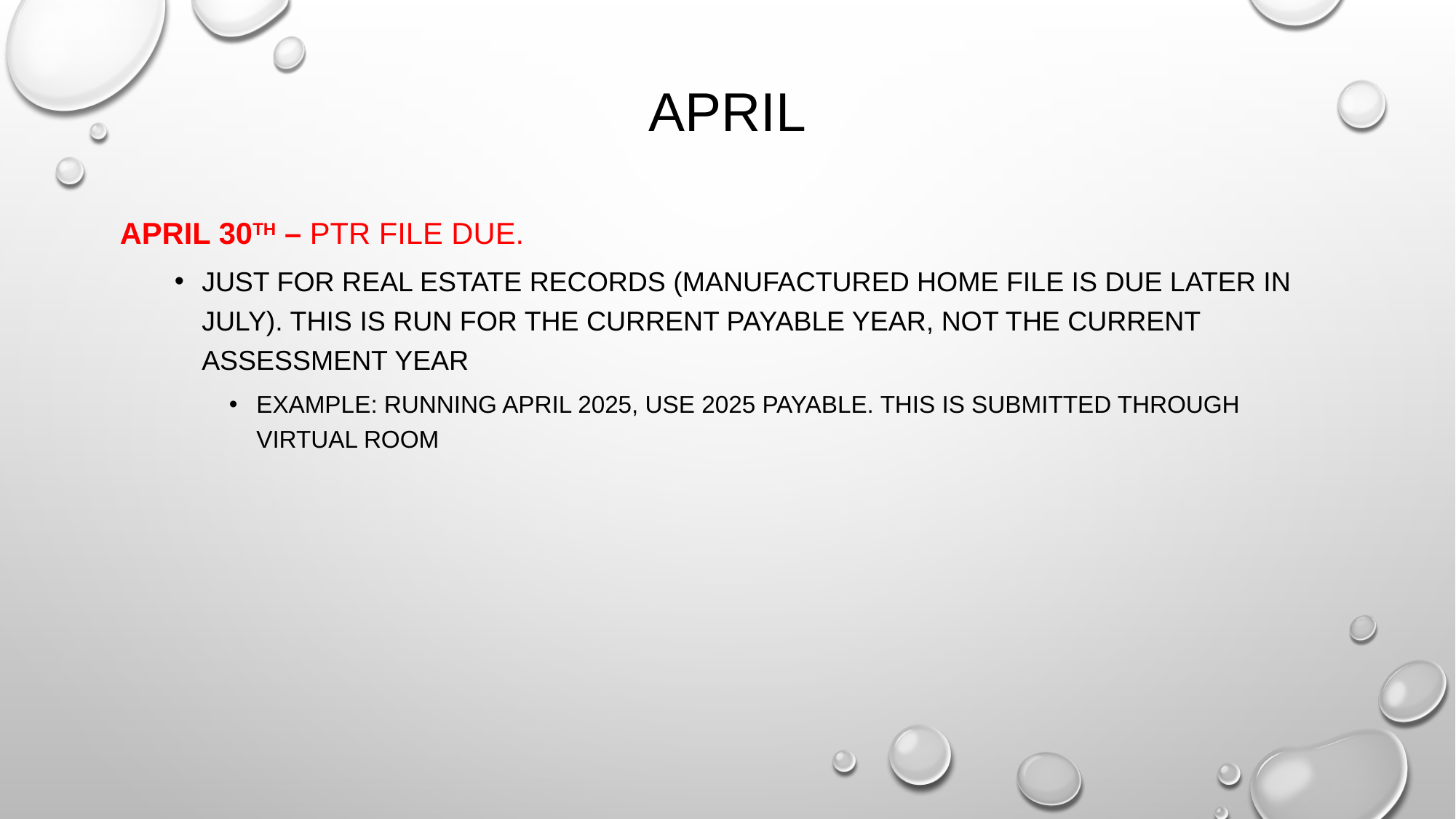

# april
April 30th – ptr file due.
Just for real estate records (manufactured home file is due later in july). This is run for the current payable year, not the current assessment year
example: running april 2025, use 2025 payable. This is submitted through virtual room